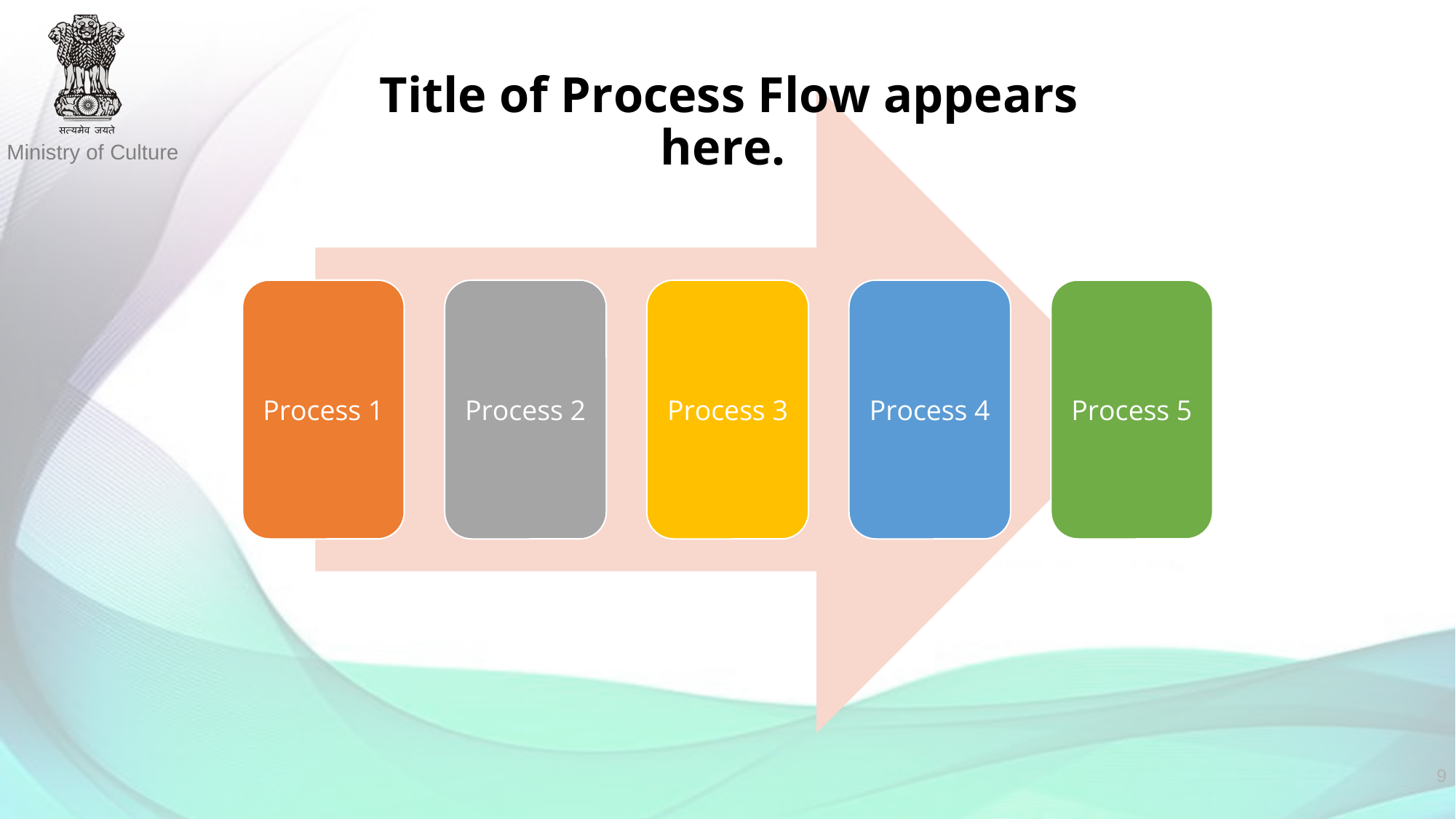

Title of Process Flow appears here.
Process 1
Process 2
Process 3
Process 4
Process 5
9